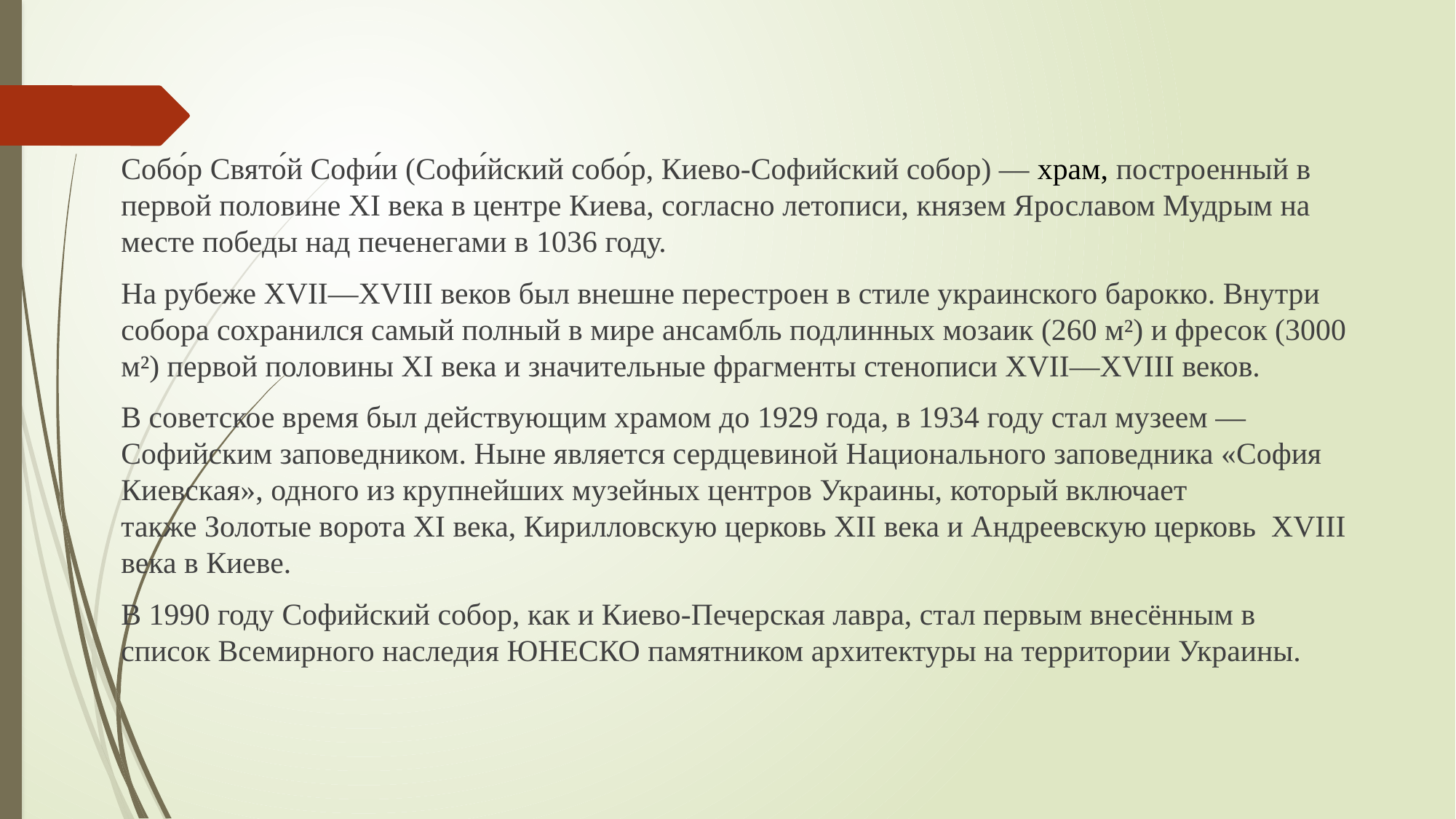

#
Собо́р Свято́й Софи́и (Софи́йский собо́р, Киево-Софийский собор) — храм, построенный в первой половине XI века в центре Киева, согласно летописи, князем Ярославом Мудрым на месте победы над печенегами в 1036 году.
На рубеже XVII—XVIII веков был внешне перестроен в стиле украинского барокко. Внутри собора сохранился самый полный в мире ансамбль подлинных мозаик (260 м²) и фресок (3000 м²) первой половины XI века и значительные фрагменты стенописи XVII—XVIII веков.
В советское время был действующим храмом до 1929 года, в 1934 году стал музеем — Софийским заповедником. Ныне является сердцевиной Национального заповедника «София Киевская», одного из крупнейших музейных центров Украины, который включает также Золотые ворота ХІ века, Кирилловскую церковь ХІІ века и Андреевскую церковь  XVIII века в Киеве.
В 1990 году Софийский собор, как и Киево-Печерская лавра, стал первым внесённым в список Всемирного наследия ЮНЕСКО памятником архитектуры на территории Украины.